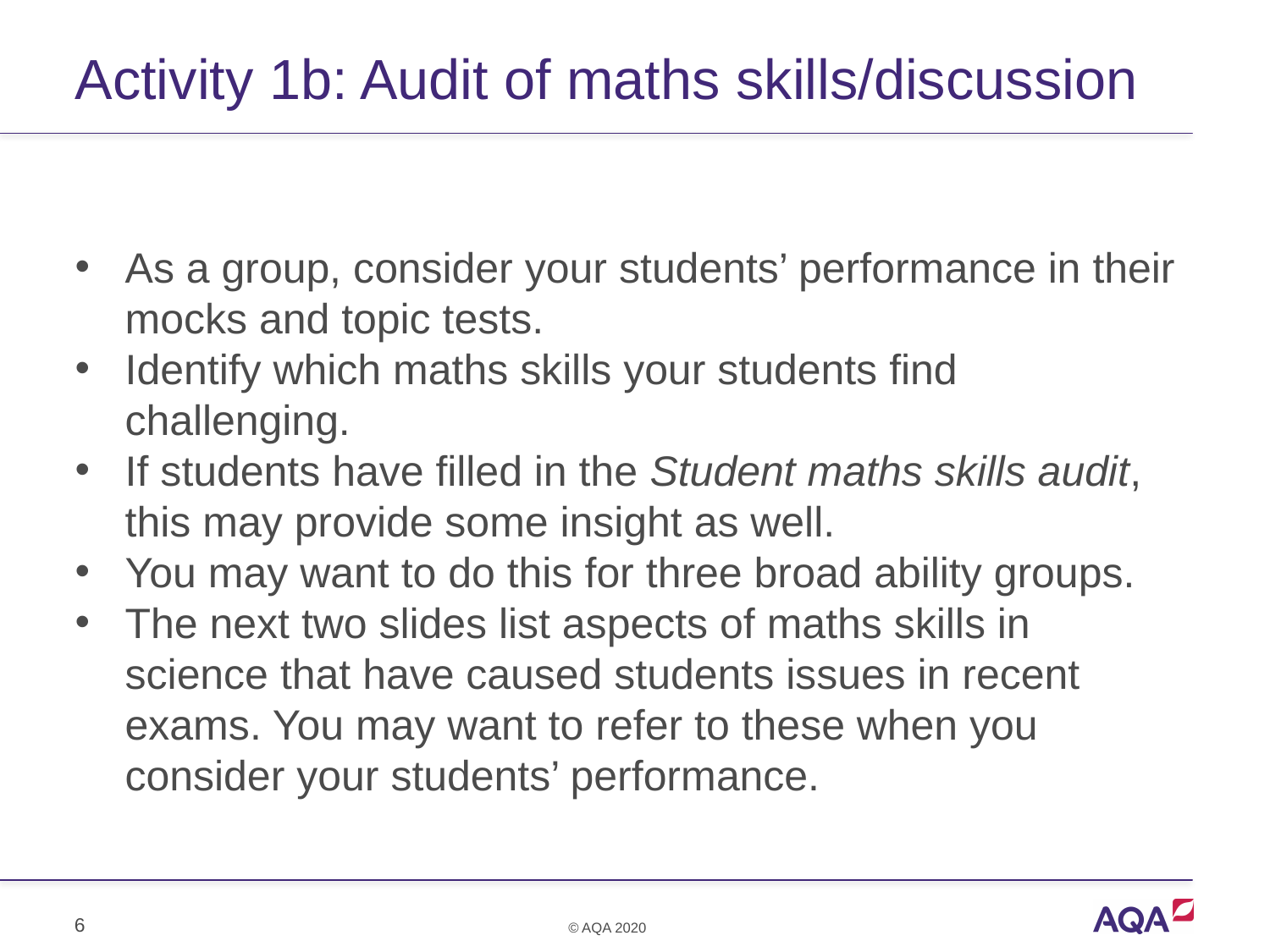

# Activity 1b: Audit of maths skills/discussion
As a group, consider your students’ performance in their mocks and topic tests.
Identify which maths skills your students find challenging.
If students have filled in the Student maths skills audit, this may provide some insight as well.
You may want to do this for three broad ability groups.
The next two slides list aspects of maths skills in science that have caused students issues in recent exams. You may want to refer to these when you consider your students’ performance.

6
© AQA 2020